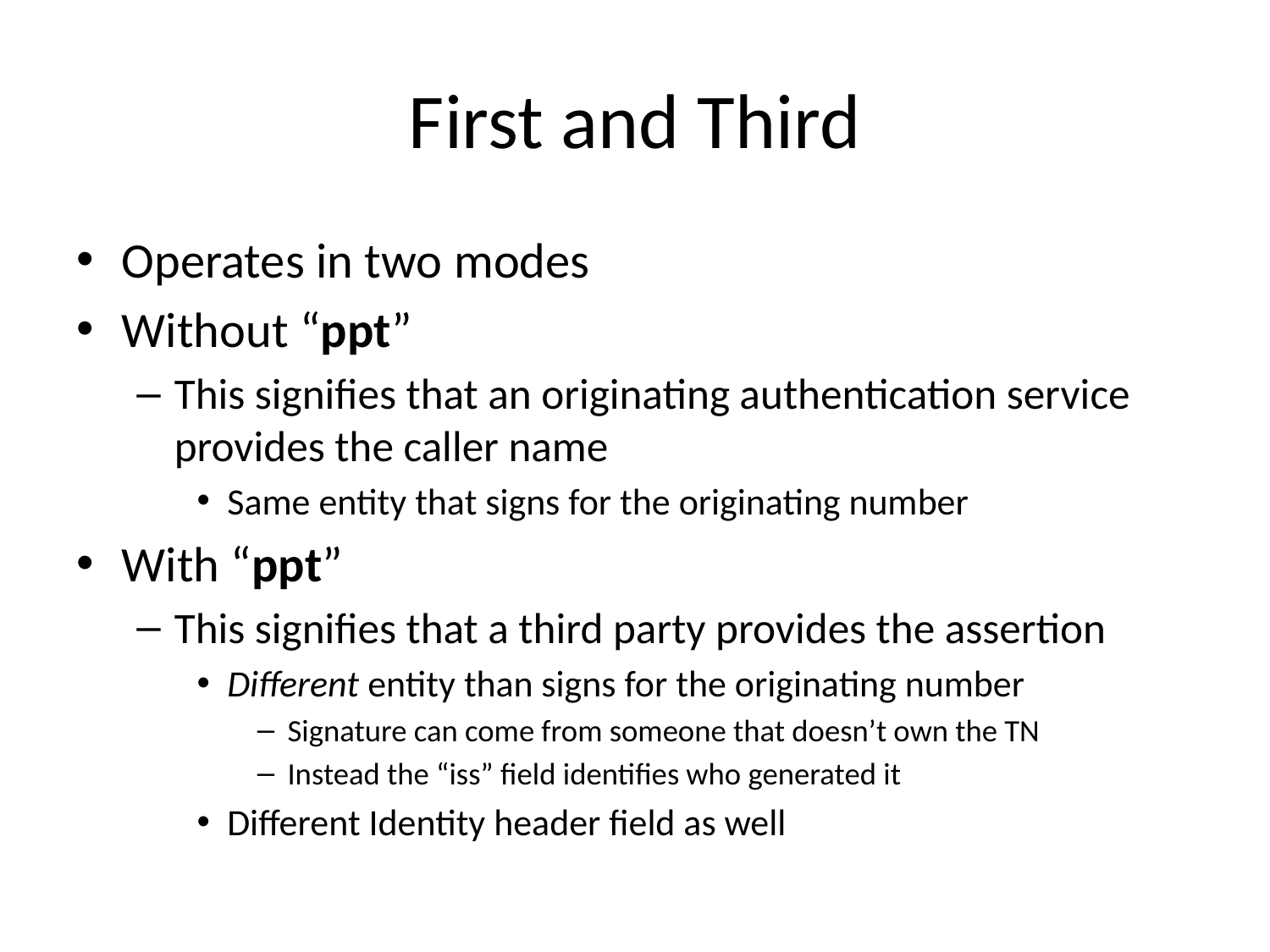

# First and Third
Operates in two modes
Without “ppt”
This signifies that an originating authentication service provides the caller name
Same entity that signs for the originating number
With “ppt”
This signifies that a third party provides the assertion
Different entity than signs for the originating number
Signature can come from someone that doesn’t own the TN
Instead the “iss” field identifies who generated it
Different Identity header field as well